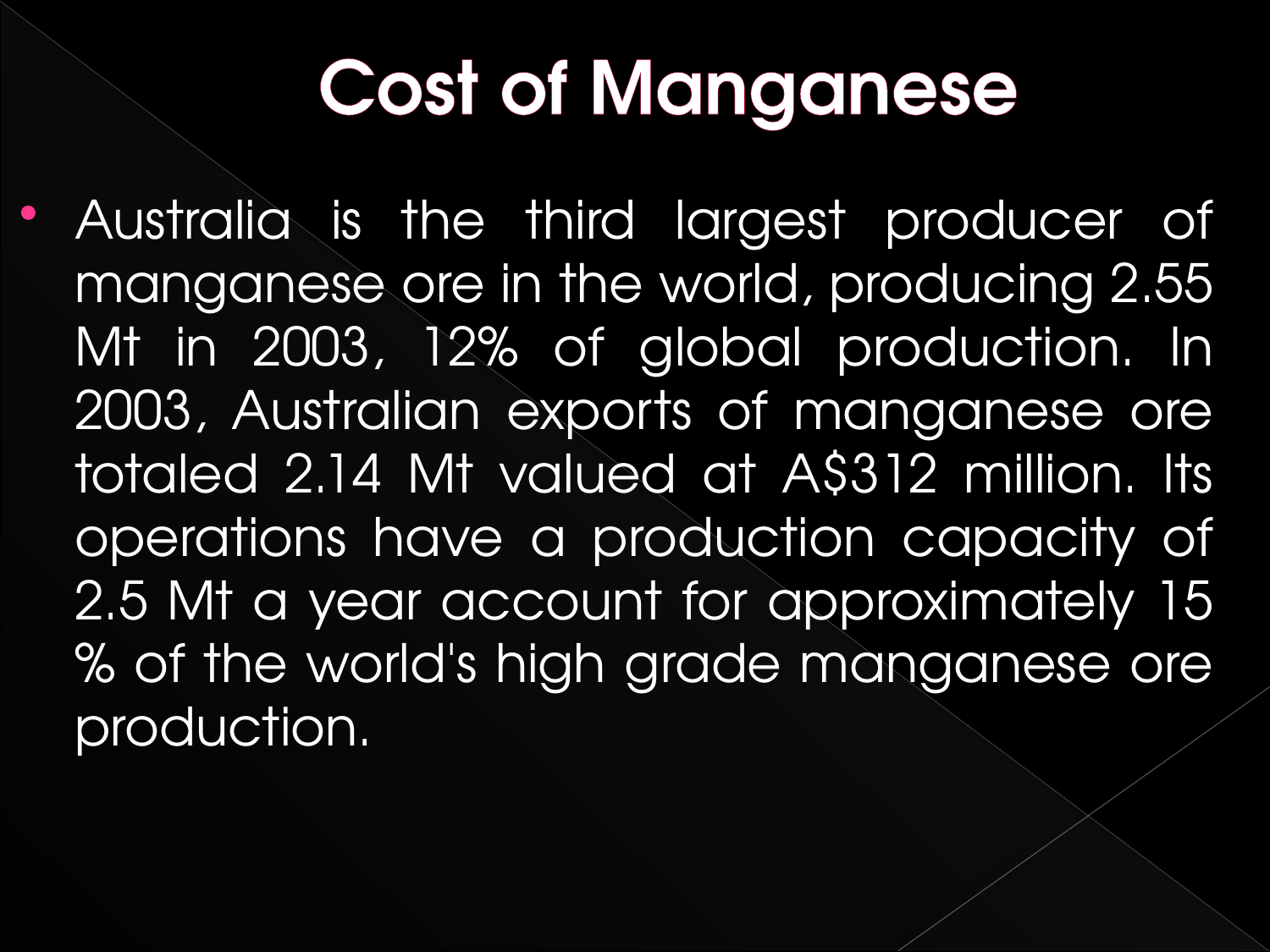

# Cost of Manganese
Australia is the third largest producer of manganese ore in the world, producing 2.55 Mt in 2003, 12% of global production. In 2003, Australian exports of manganese ore totaled 2.14 Mt valued at A$312 million. Its operations have a production capacity of 2.5 Mt a year account for approximately 15 % of the world's high grade manganese ore production.